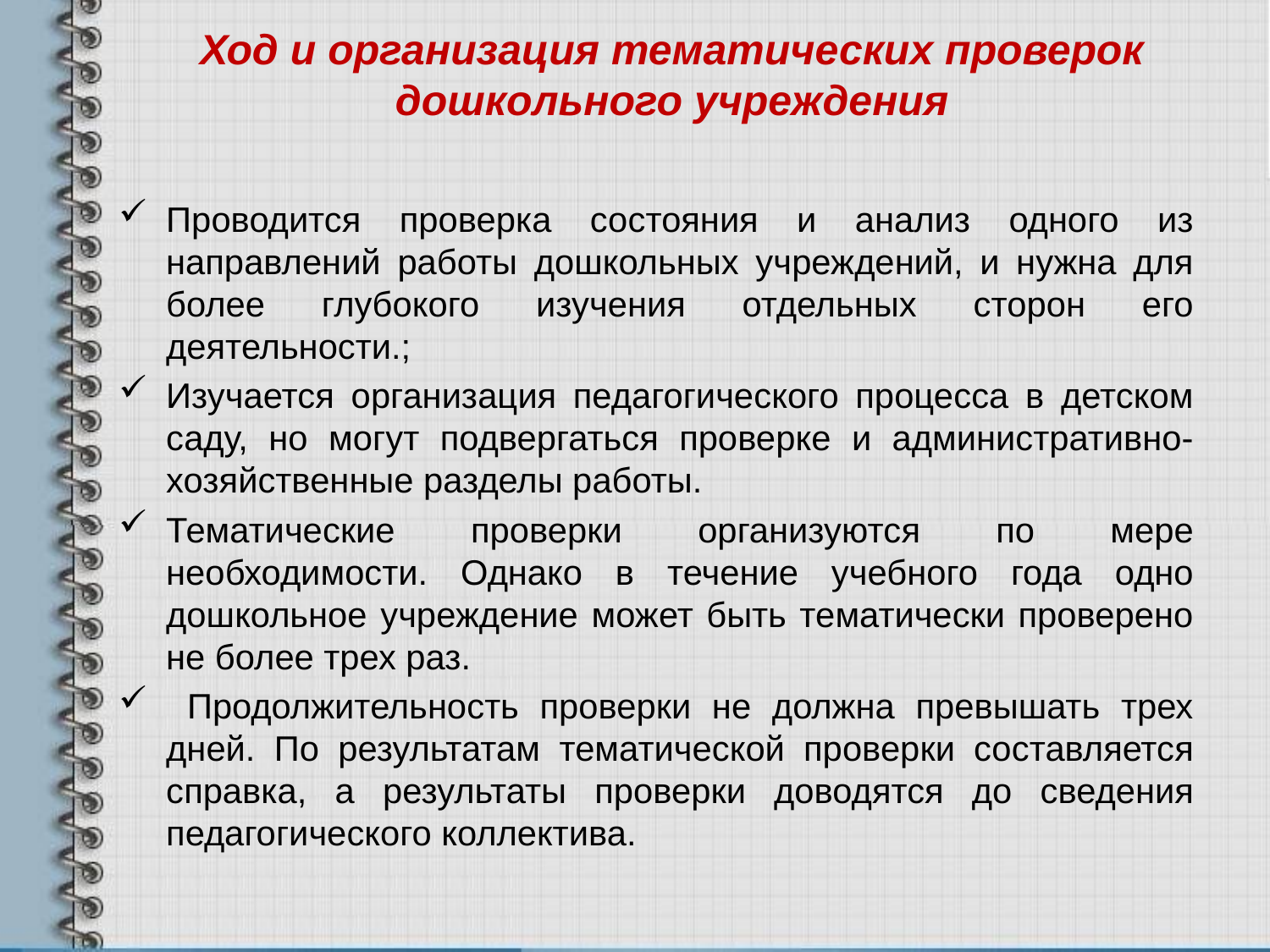

# Ход и организация тематических проверок дошкольного учреждения
Проводится проверка состояния и анализ одного из направлений работы дошкольных учреждений, и нужна для более глубокого изучения отдельных сторон его деятельности.;
Изучается организация педагогического процесса в детском саду, но могут подвергаться проверке и административно-хозяйственные разделы работы.
Тематические проверки организуются по мере необходимости. Однако в течение учебного года одно дошкольное учреждение может быть тематически проверено не более трех раз.
 Продолжительность проверки не должна превышать трех дней. По результатам тематической проверки составляется справка, а результаты проверки доводятся до сведения педагогического коллектива.